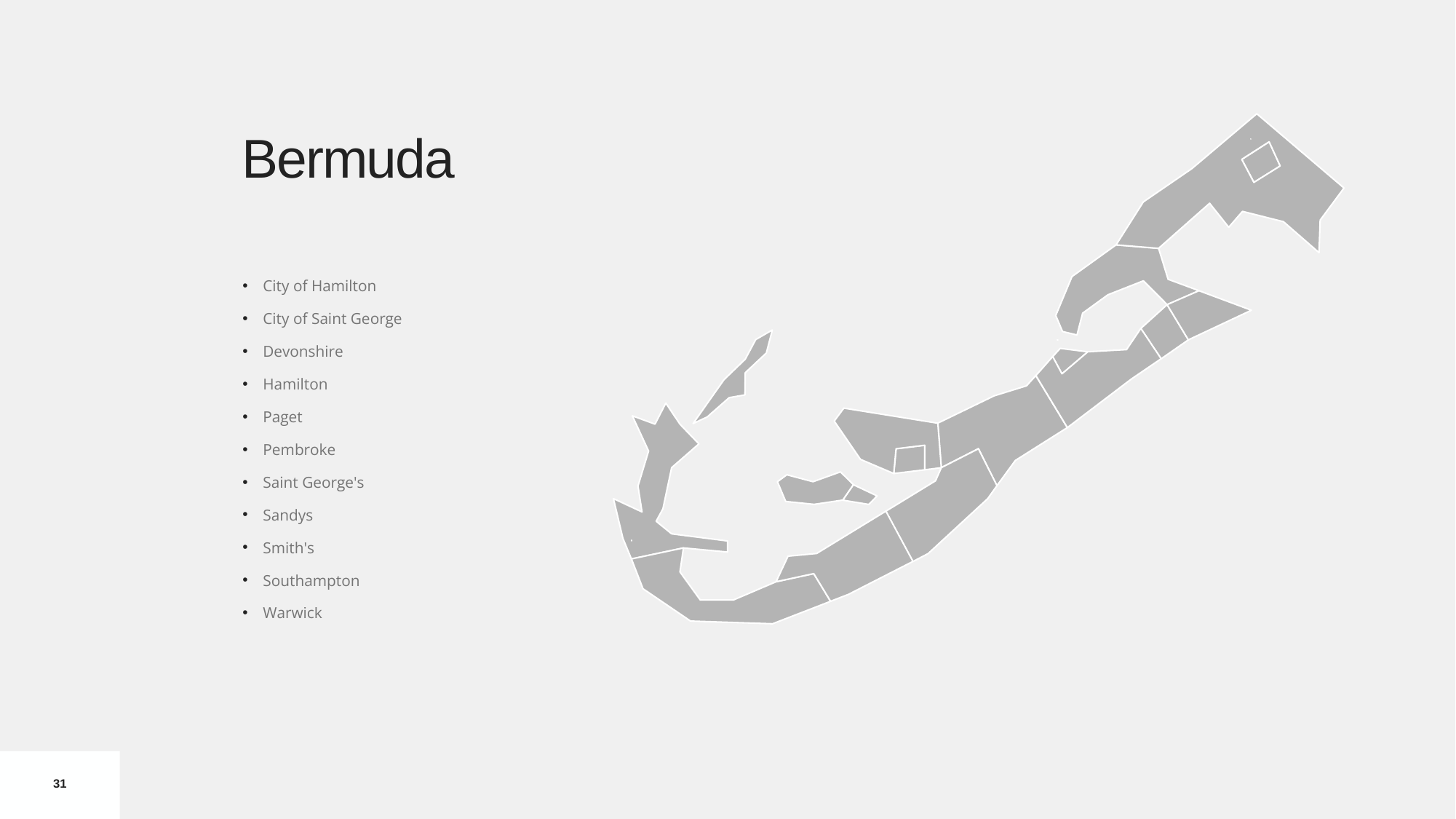

# Bermuda

City of Hamilton
City of Saint George
Devonshire
Hamilton
Paget
Pembroke
Saint George's
Sandys
Smith's
Southampton
Warwick